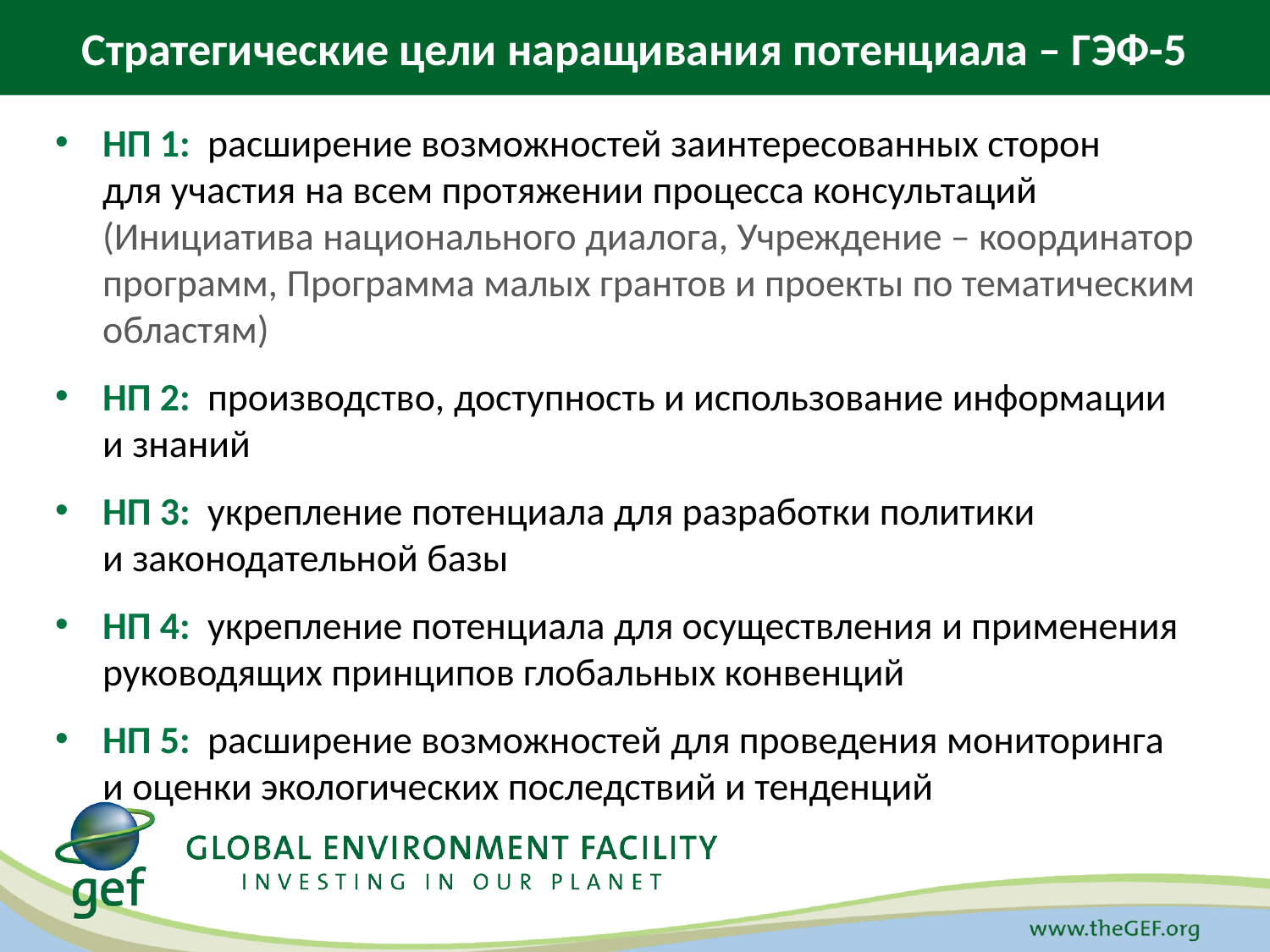

Стратегические цели наращивания потенциала – ГЭФ-5
НП 1:  расширение возможностей заинтересованных сторон
для участия на всем протяжении процесса консультаций (Инициатива национального диалога, Учреждение – координатор программ, Программа малых грантов и проекты по тематическим областям)
НП 2:  производство, доступность и использование информации
и знаний
НП 3:  укрепление потенциала для разработки политики
и законодательной базы
НП 4:  укрепление потенциала для осуществления и применения руководящих принципов глобальных конвенций
НП 5:  расширение возможностей для проведения мониторинга
и оценки экологических последствий и тенденций